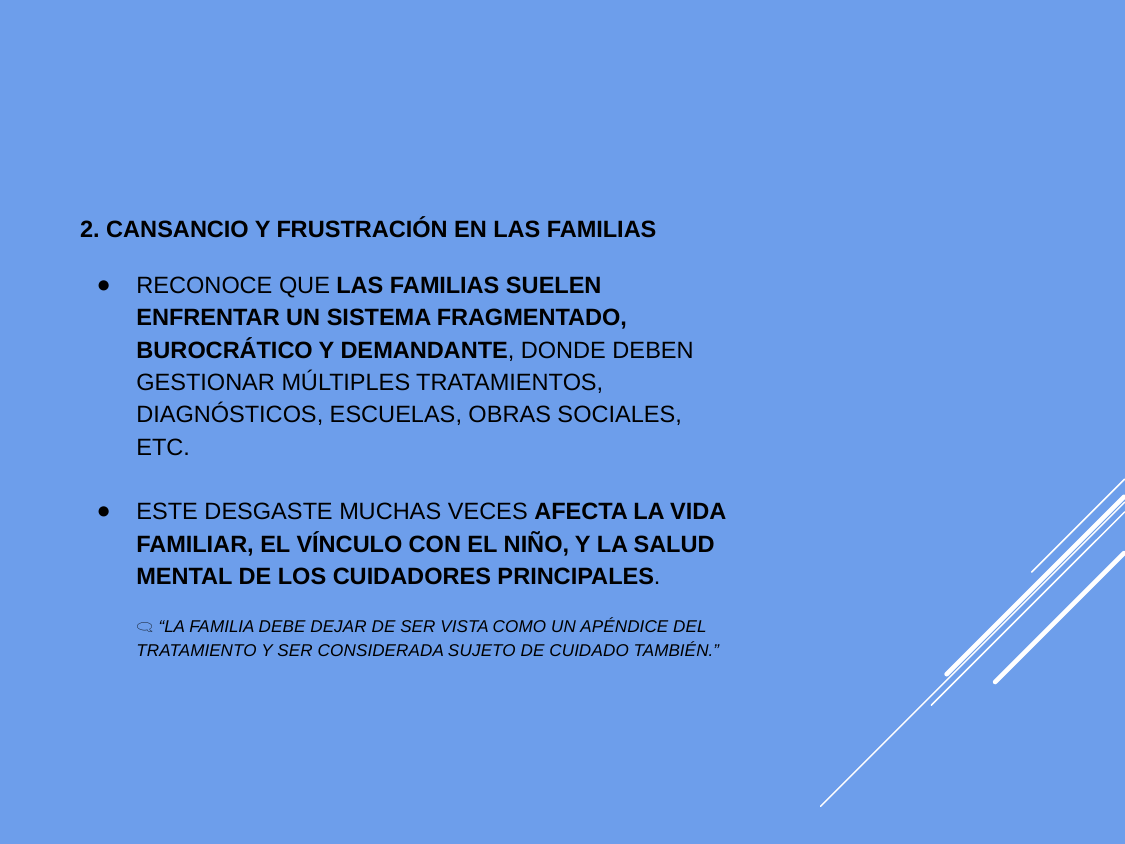

# 2. Cansancio y frustración en las familias
Reconoce que las familias suelen enfrentar un sistema fragmentado, burocrático y demandante, donde deben gestionar múltiples tratamientos, diagnósticos, escuelas, obras sociales, etc.
Este desgaste muchas veces afecta la vida familiar, el vínculo con el niño, y la salud mental de los cuidadores principales.
🗨️ “La familia debe dejar de ser vista como un apéndice del tratamiento y ser considerada sujeto de cuidado también.”